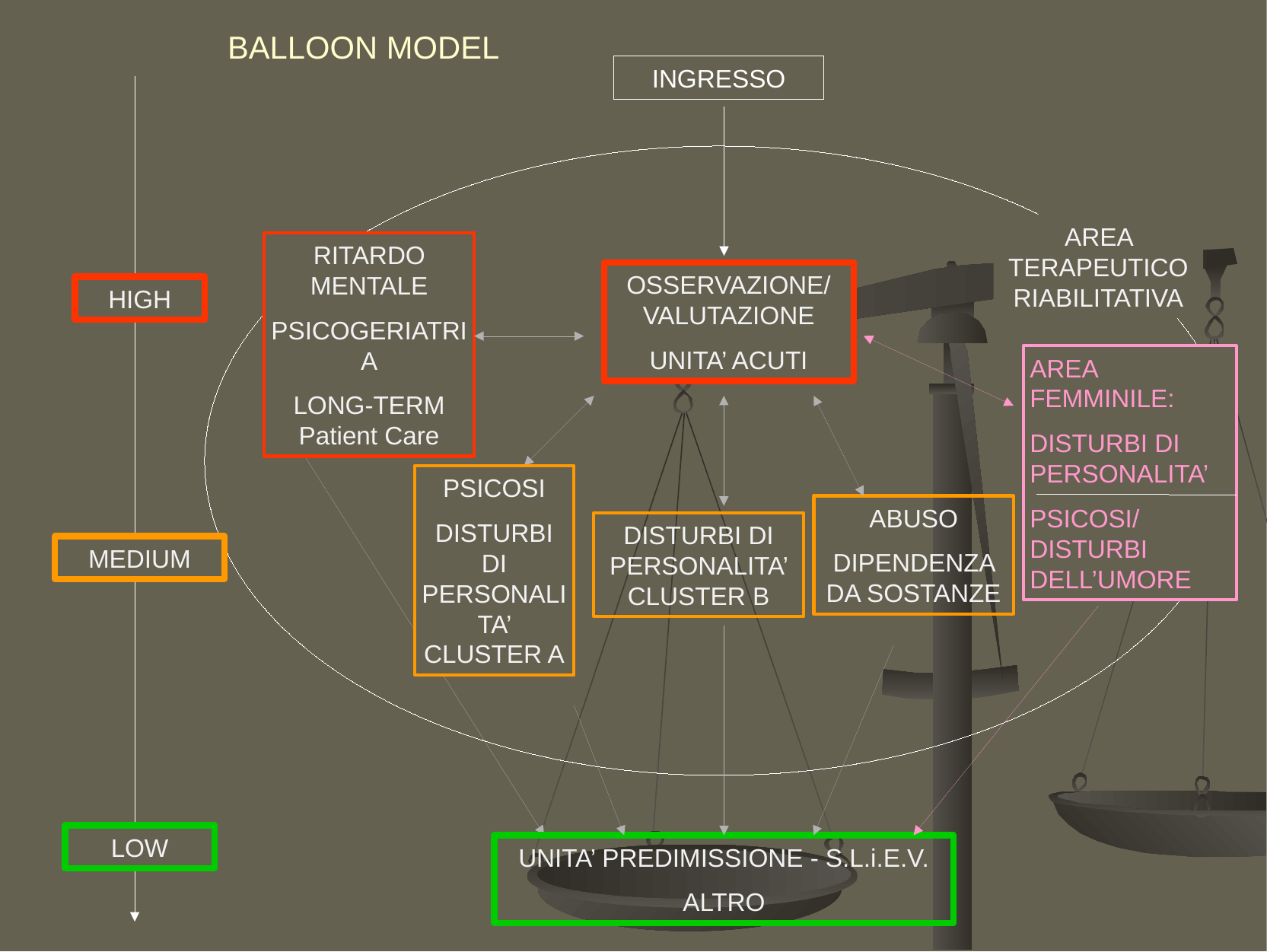

BALLOON MODEL
INGRESSO

AREA TERAPEUTICORIABILITATIVA
RITARDO MENTALE
PSICOGERIATRIA
LONG-TERM Patient Care
OSSERVAZIONE/ VALUTAZIONE
UNITA’ ACUTI
HIGH

AREA FEMMINILE:
DISTURBI DI PERSONALITA’
PSICOSI/ DISTURBI DELL’UMORE

PSICOSI
DISTURBI DI PERSONALITA’ CLUSTER A

ABUSO
DIPENDENZA DA SOSTANZE
DISTURBI DI PERSONALITA’ CLUSTER B
MEDIUM

LOW
UNITA’ PREDIMISSIONE - S.L.i.E.V.
ALTRO